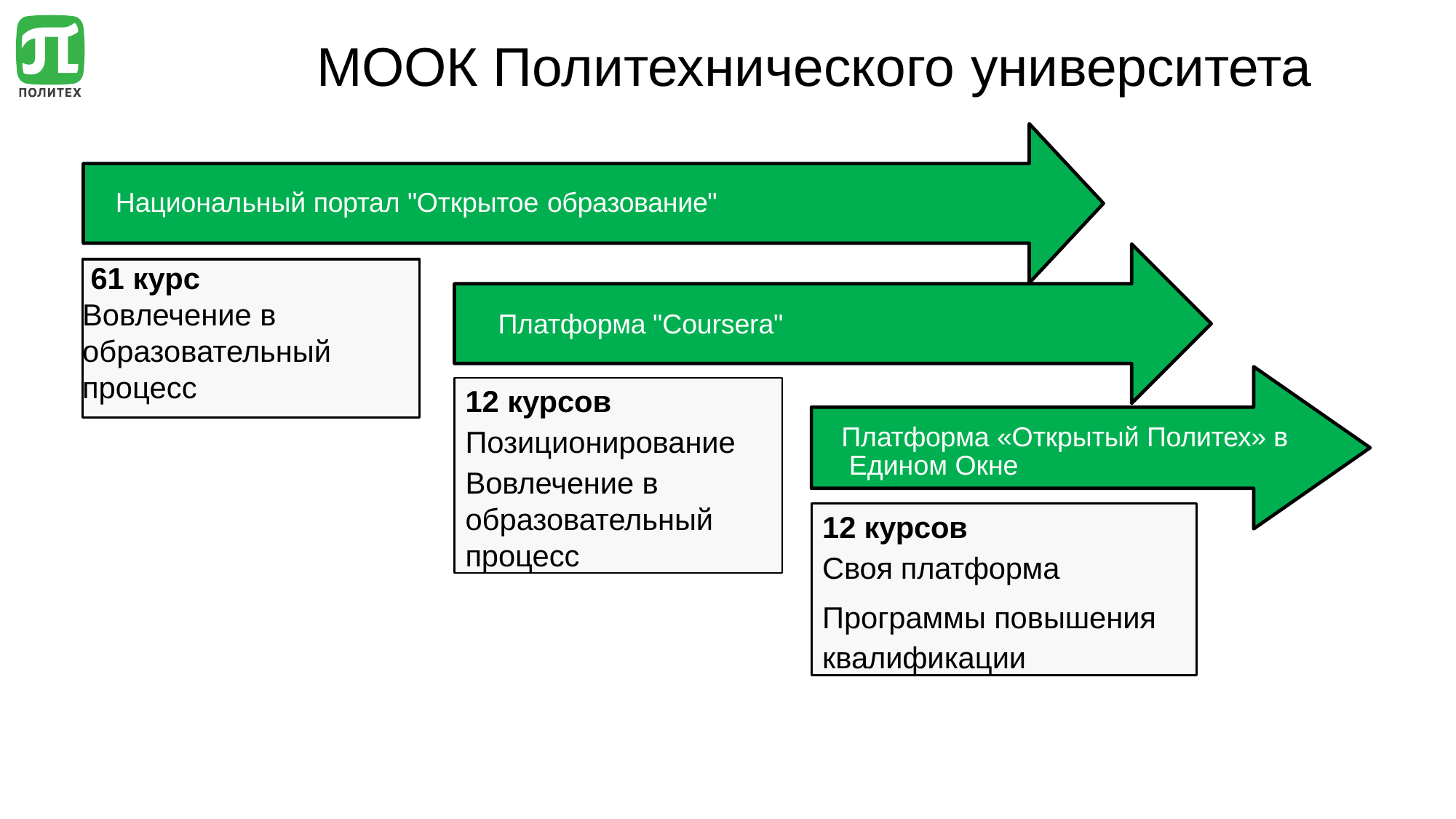

# МООК Политехнического университета

Национальный портал "Открытое образование"
Национальный портал «Открытое образование»

 61 курс
Вовлечение в образовательный процесс
Платформа "Coursera"

12 курсов
Позиционирование
Вовлечение в образовательный процесс
Платформа «Открытый Политех» в  Едином Окне
12 курсов
Своя платформа
Программы повышения квалификации